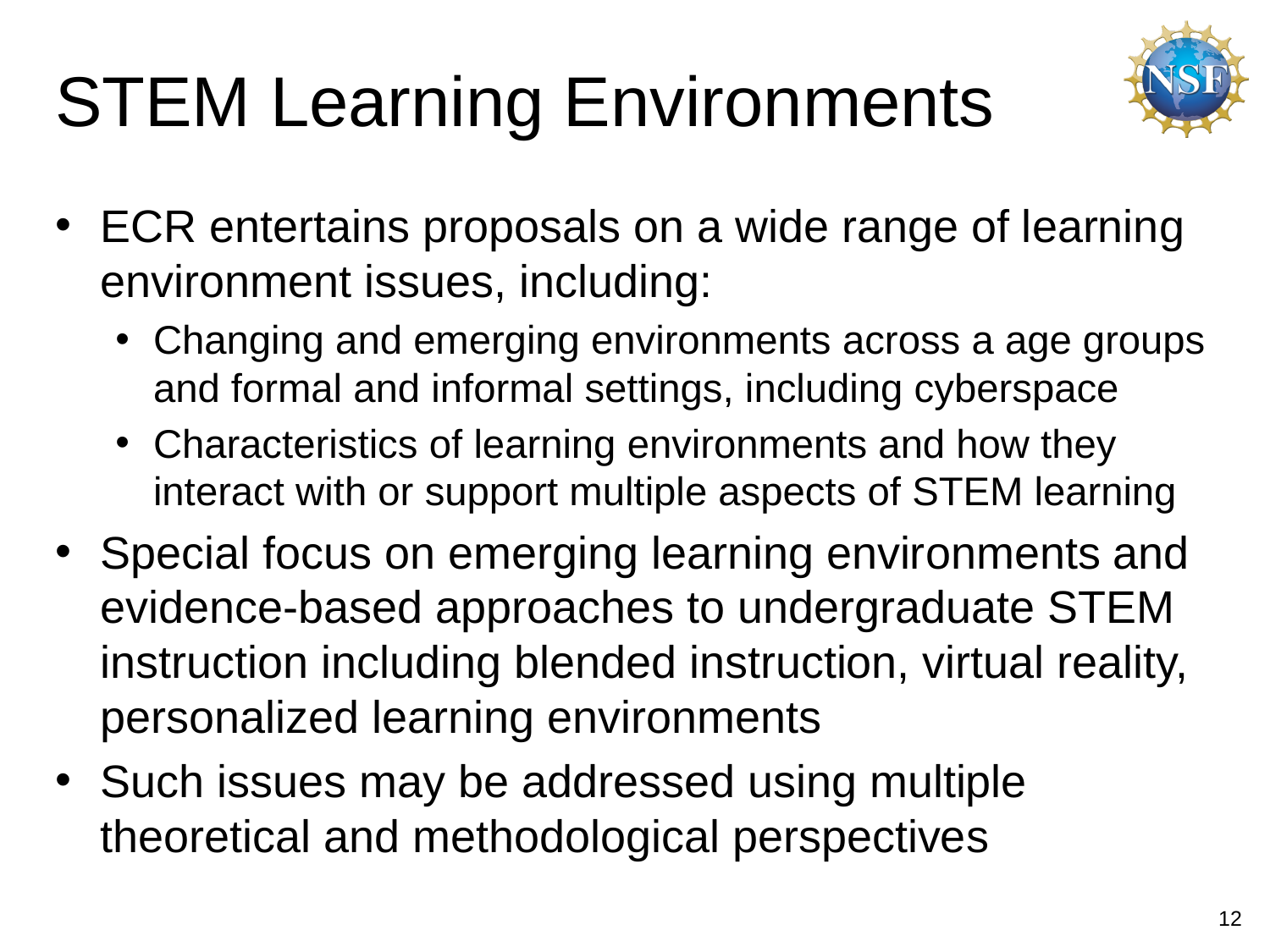

# STEM Learning Environments
ECR entertains proposals on a wide range of learning environment issues, including:
Changing and emerging environments across a age groups and formal and informal settings, including cyberspace
Characteristics of learning environments and how they interact with or support multiple aspects of STEM learning
Special focus on emerging learning environments and evidence-based approaches to undergraduate STEM instruction including blended instruction, virtual reality, personalized learning environments
Such issues may be addressed using multiple theoretical and methodological perspectives